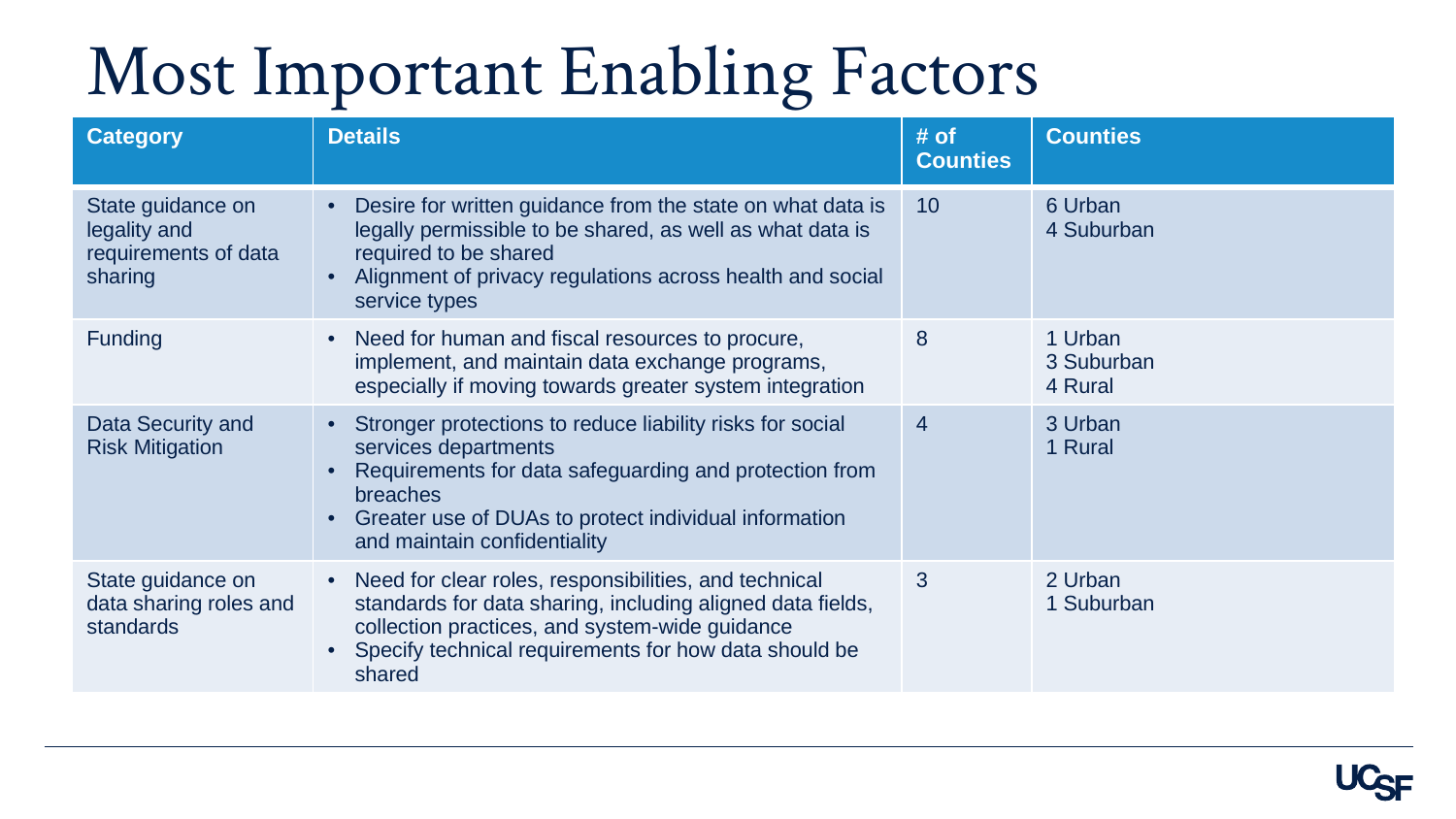

# Most Important Enabling Factors
| Category | Details | # of Counties | Counties |
| --- | --- | --- | --- |
| State guidance on legality and requirements of data sharing | Desire for written guidance from the state on what data is legally permissible to be shared, as well as what data is required to be shared Alignment of privacy regulations across health and social service types | 10 | 6 Urban 4 Suburban |
| Funding | Need for human and fiscal resources to procure, implement, and maintain data exchange programs, especially if moving towards greater system integration | 8 | 1 Urban 3 Suburban 4 Rural |
| Data Security and Risk Mitigation | Stronger protections to reduce liability risks for social services departments Requirements for data safeguarding and protection from breaches Greater use of DUAs to protect individual information and maintain confidentiality | 4 | 3 Urban 1 Rural |
| State guidance on data sharing roles and standards | Need for clear roles, responsibilities, and technical standards for data sharing, including aligned data fields, collection practices, and system-wide guidance Specify technical requirements for how data should be shared | 3 | 2 Urban 1 Suburban |